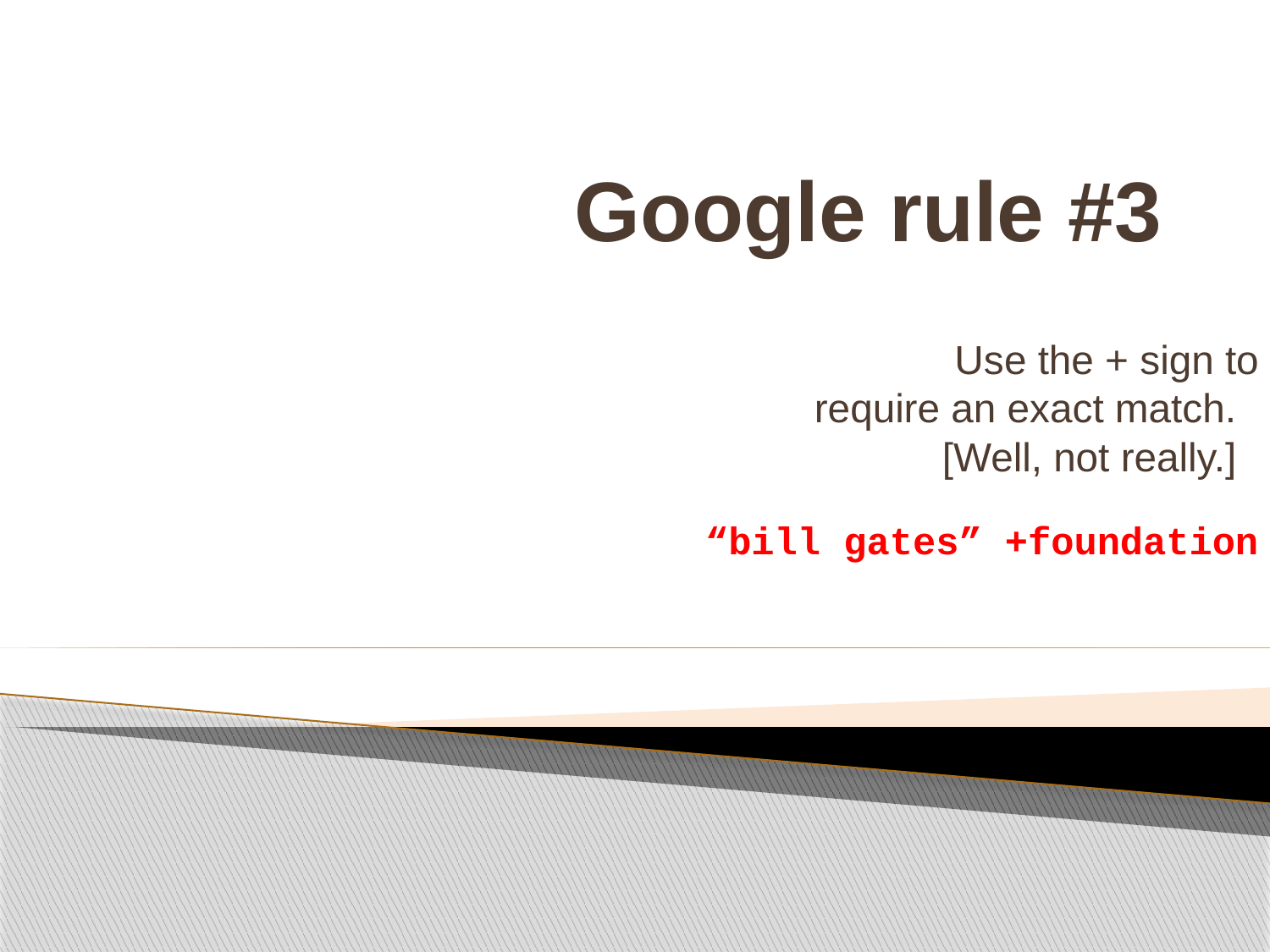

# Google rule #3
Use the + sign to
require an exact match.
[Well, not really.]

“bill gates” +foundation